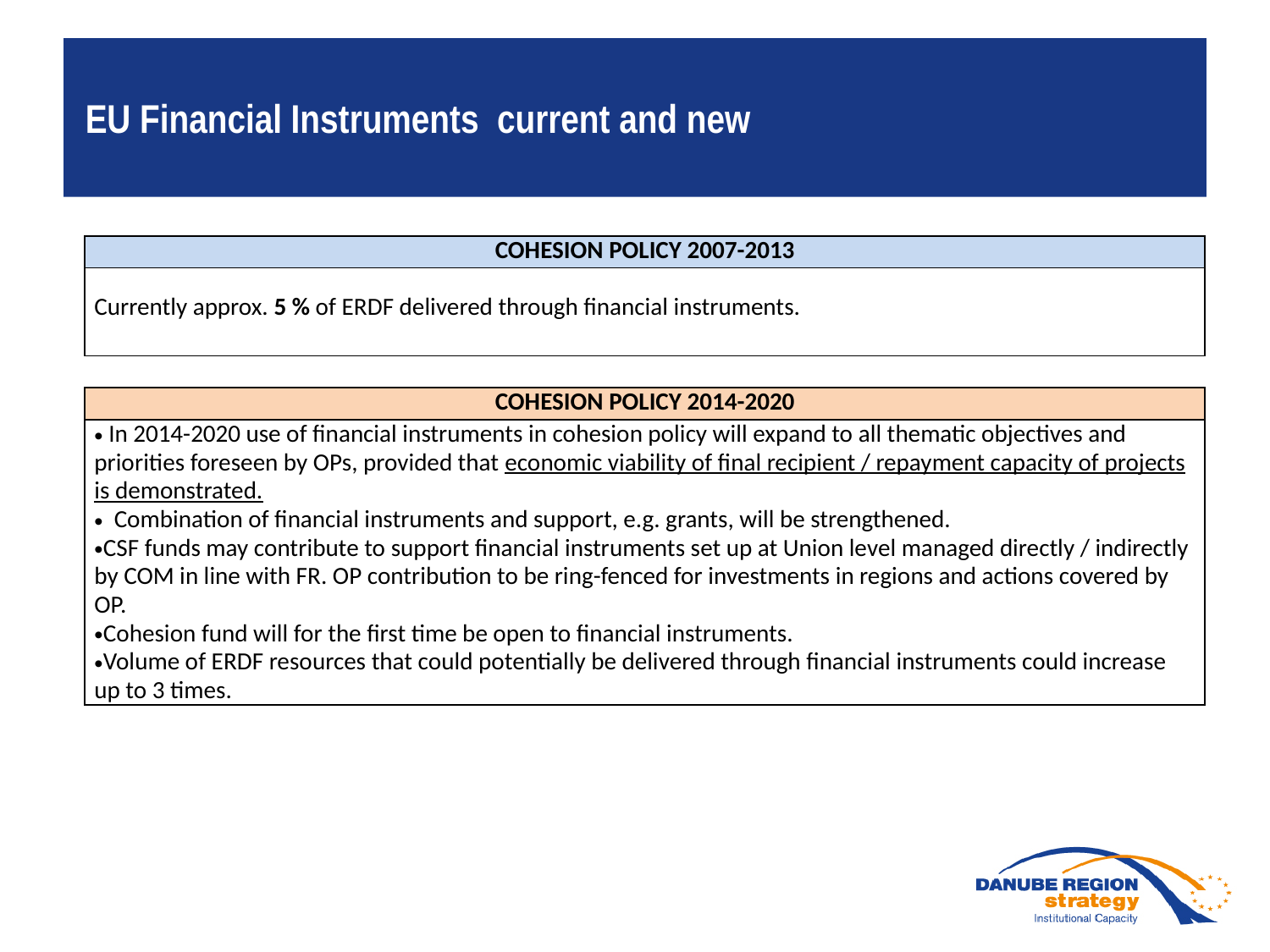

# EU Financial Instruments  current and new
| COHESION POLICY 2007-2013 |
| --- |
| Currently approx. 5 % of ERDF delivered through financial instruments. |
|  |
| COHESION POLICY 2014-2020 |
| In 2014-2020 use of financial instruments in cohesion policy will expand to all thematic objectives and priorities foreseen by OPs, provided that economic viability of final recipient / repayment capacity of projects is demonstrated. Combination of financial instruments and support, e.g. grants, will be strengthened. CSF funds may contribute to support financial instruments set up at Union level managed directly / indirectly by COM in line with FR. OP contribution to be ring-fenced for investments in regions and actions covered by OP. Cohesion fund will for the first time be open to financial instruments. Volume of ERDF resources that could potentially be delivered through financial instruments could increase up to 3 times. |